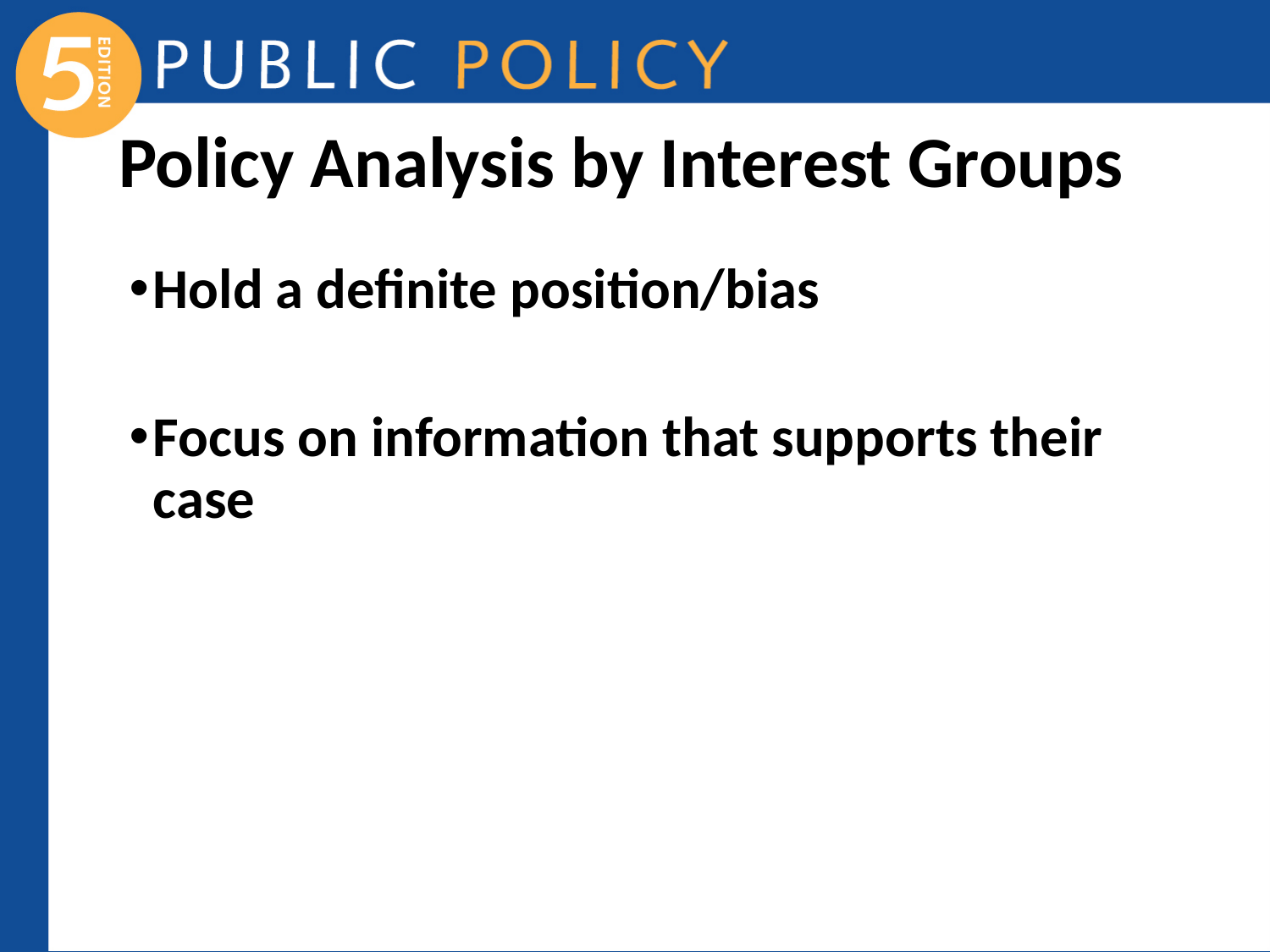

# Policy Analysis by Interest Groups
Hold a definite position/bias

Focus on information that supports their case